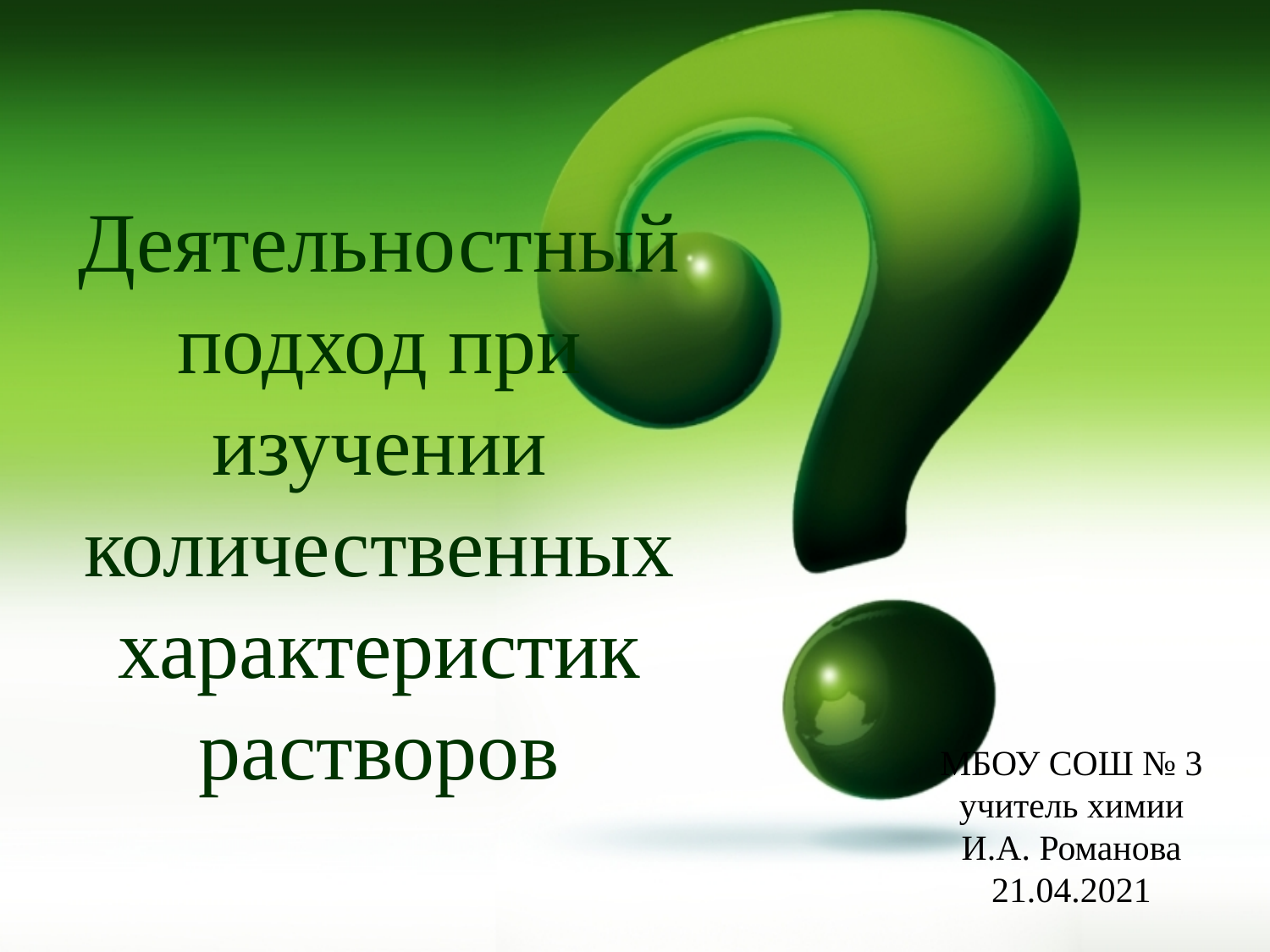

# Деятельностный подход при изучении количественных характеристик растворов
МБОУ СОШ № 3 учитель химии И.А. Романова 21.04.2021